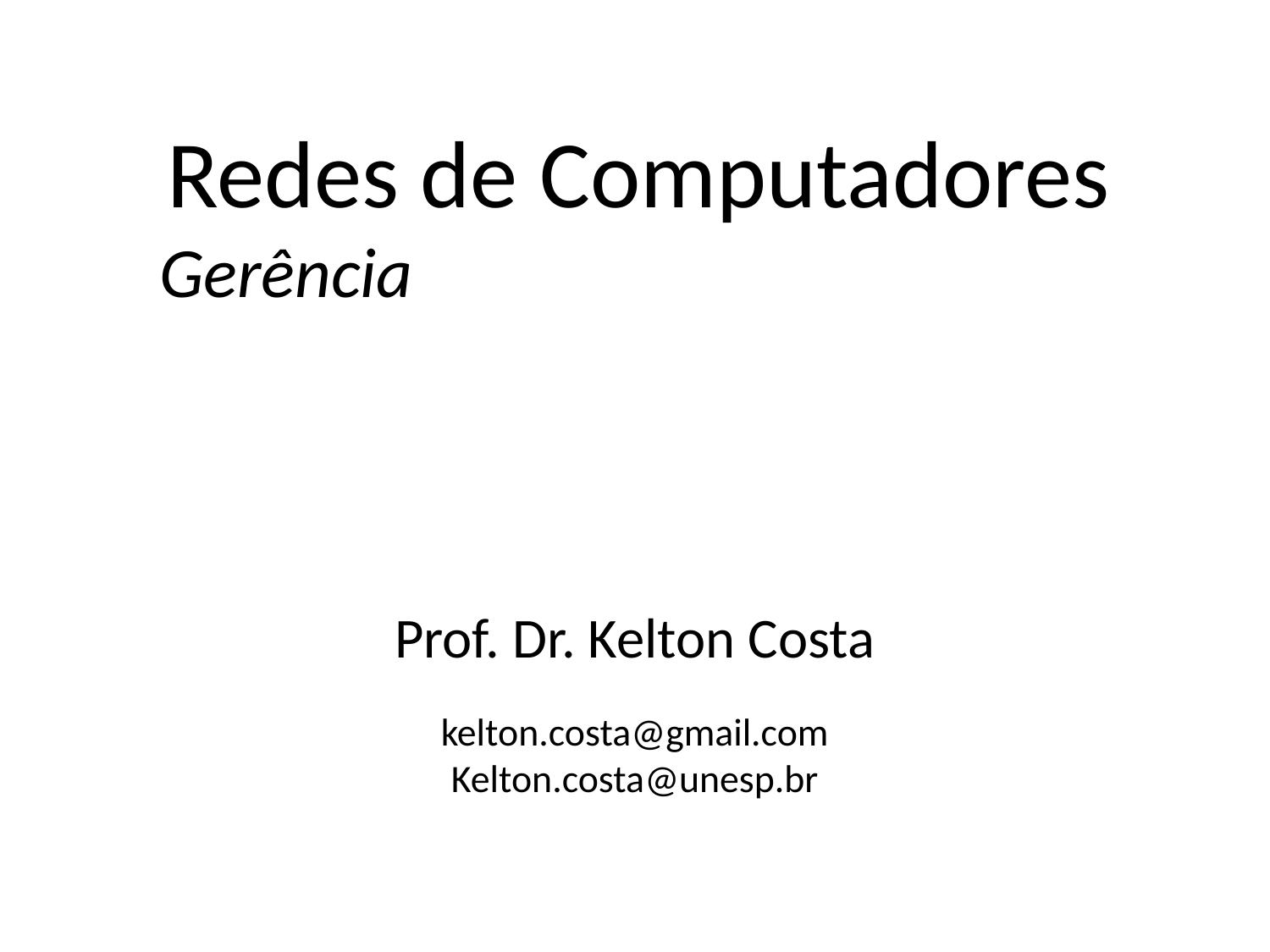

Redes de Computadores
   Gerência

Prof. Dr. Kelton Costa

kelton.costa@gmail.com
Kelton.costa@unesp.br